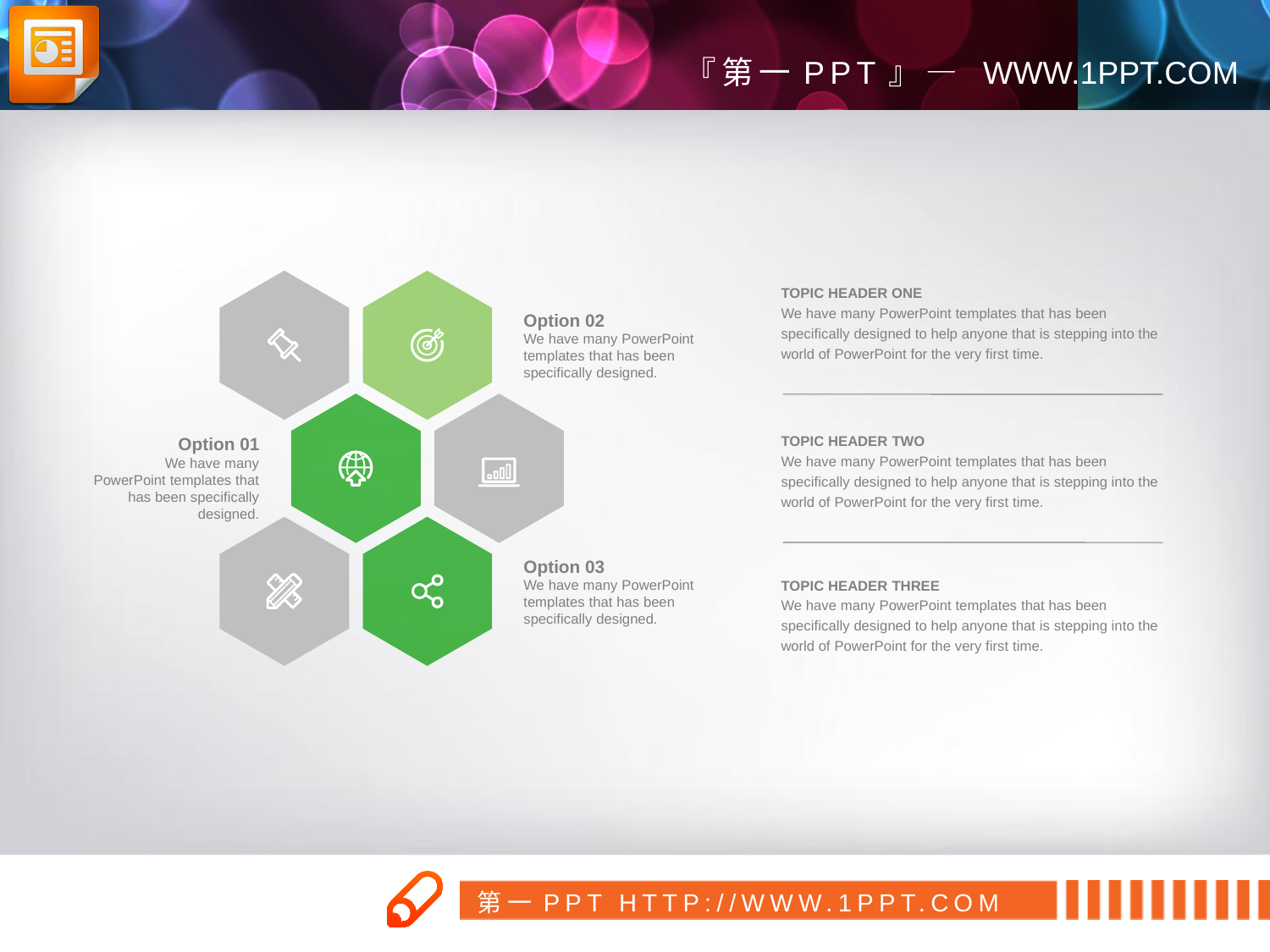

TOPIC HEADER ONE
We have many PowerPoint templates that has been specifically designed to help anyone that is stepping into the world of PowerPoint for the very first time.
Option 02
We have many PowerPoint templates that has been specifically designed.

TOPIC HEADER TWO
We have many PowerPoint templates that has been specifically designed to help anyone that is stepping into the world of PowerPoint for the very first time.
Option 01
We have many PowerPoint templates that has been specifically designed.

Option 03
We have many PowerPoint templates that has been specifically designed.

TOPIC HEADER THREE
We have many PowerPoint templates that has been specifically designed to help anyone that is stepping into the world of PowerPoint for the very first time.